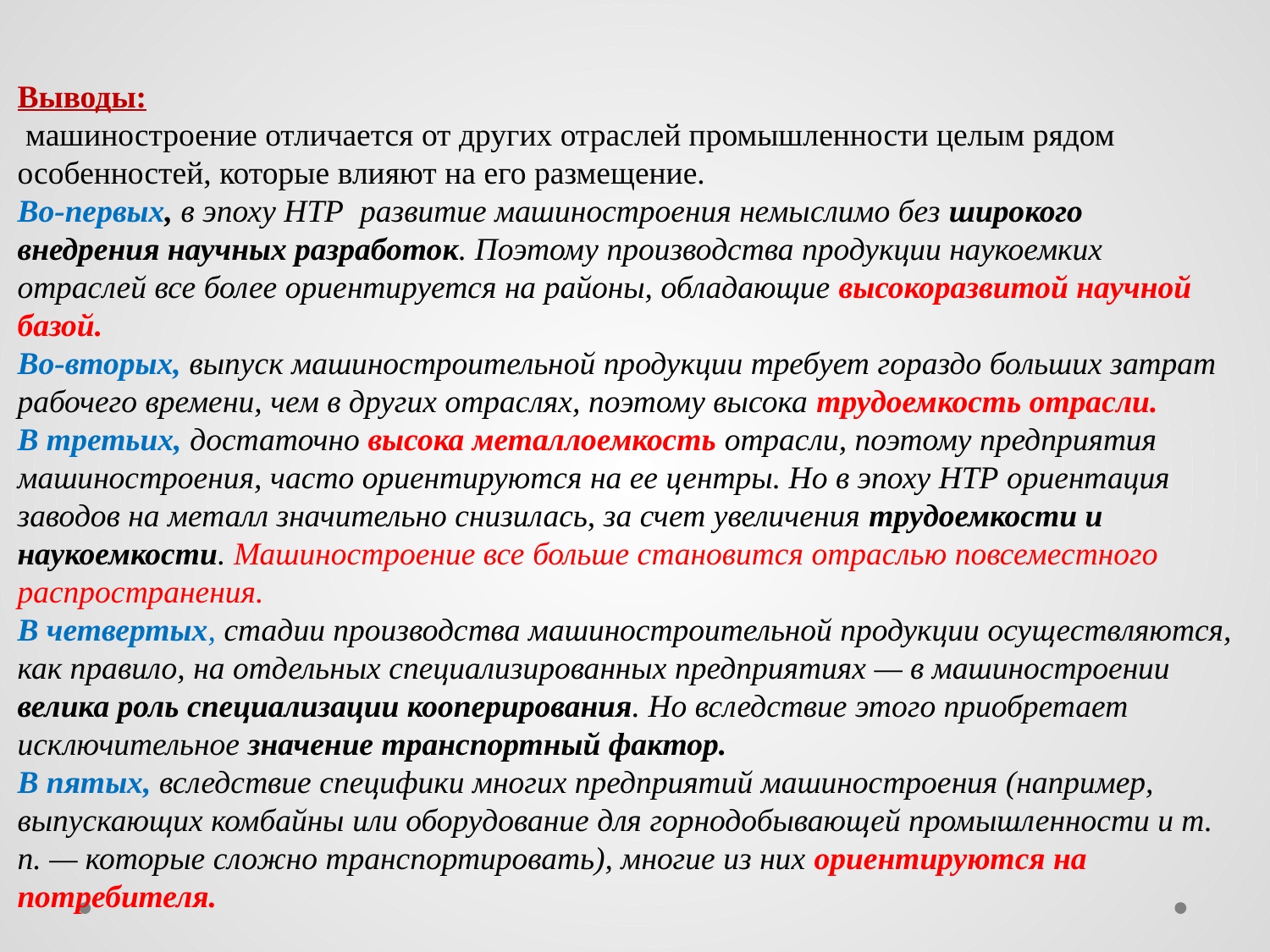

Выводы:
 машиностроение отличается от других отраслей промышленности целым рядом особенностей, которые влияют на его размещение.
Во-первых, в эпоху НТР  развитие машиностроения немыслимо без широкого внедрения научных разработок. Поэтому производства продукции наукоемких отраслей все более ориентируется на районы, обладающие высокоразвитой научной базой.
Во-вторых, выпуск машиностроительной продукции требует гораздо больших затрат рабочего времени, чем в других отраслях, поэтому высока трудоемкость отрасли.
В третьих, достаточно высока металлоемкость отрасли, поэтому предприятия машиностроения, часто ориентируются на ее центры. Но в эпоху НТР ориентация заводов на металл значительно снизилась, за счет увеличения трудоемкости и наукоемкости. Машиностроение все больше становится отраслью повсеместного распространения.
В четвертых, стадии производства машиностроительной продукции осуществляются, как правило, на отдельных специализированных предприятиях — в машиностроении велика роль специализации кооперирования. Но вследствие этого приобретает исключительное значение транспортный фактор.
В пятых, вследствие специфики многих предприятий машиностроения (например, выпускающих комбайны или оборудование для горнодобывающей промышленности и т. п. — которые сложно транспортировать), многие из них ориентируются на потребителя.